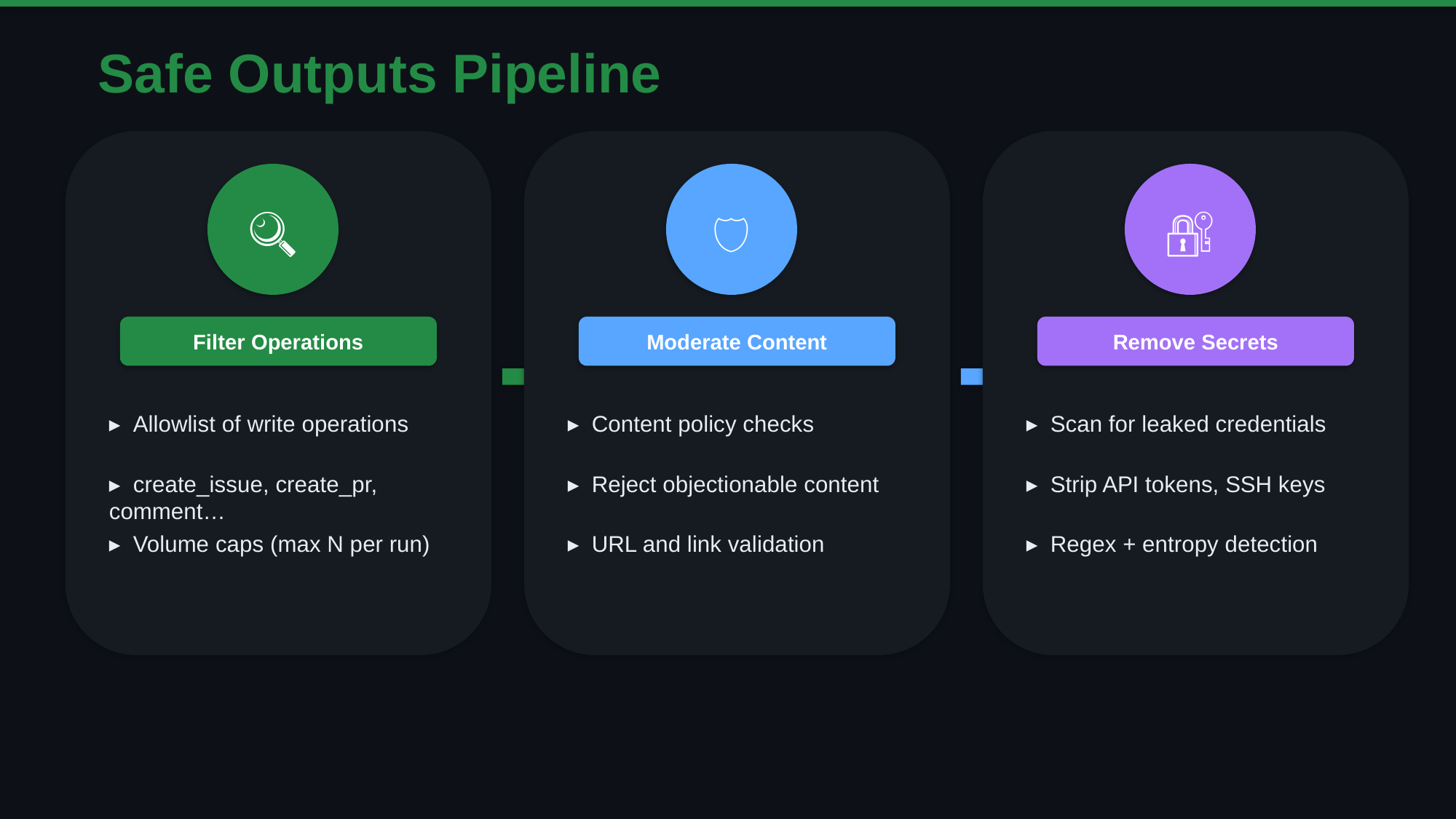

Safe Outputs Pipeline

🔍
🛡️
🔐
Filter Operations
Moderate Content
Remove Secrets

▸  Allowlist of write operations
▸  Content policy checks
▸  Scan for leaked credentials
▸  create_issue, create_pr, comment…
▸  Reject objectionable content
▸  Strip API tokens, SSH keys
▸  Volume caps (max N per run)
▸  URL and link validation
▸  Regex + entropy detection